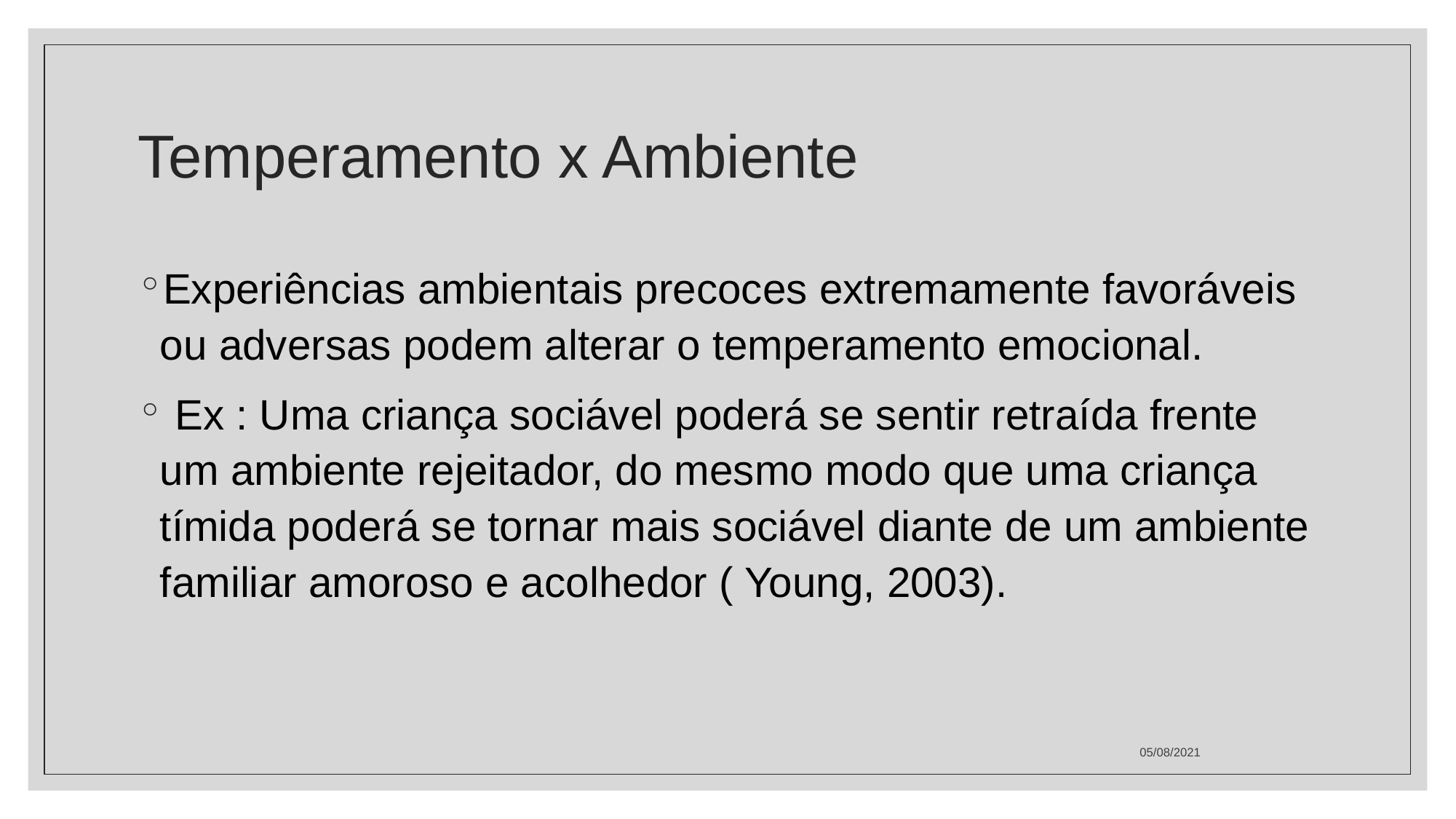

# Temperamento x Ambiente
Experiências ambientais precoces extremamente favoráveis ou adversas podem alterar o temperamento emocional.
 Ex : Uma criança sociável poderá se sentir retraída frente um ambiente rejeitador, do mesmo modo que uma criança tímida poderá se tornar mais sociável diante de um ambiente familiar amoroso e acolhedor ( Young, 2003).
05/08/2021